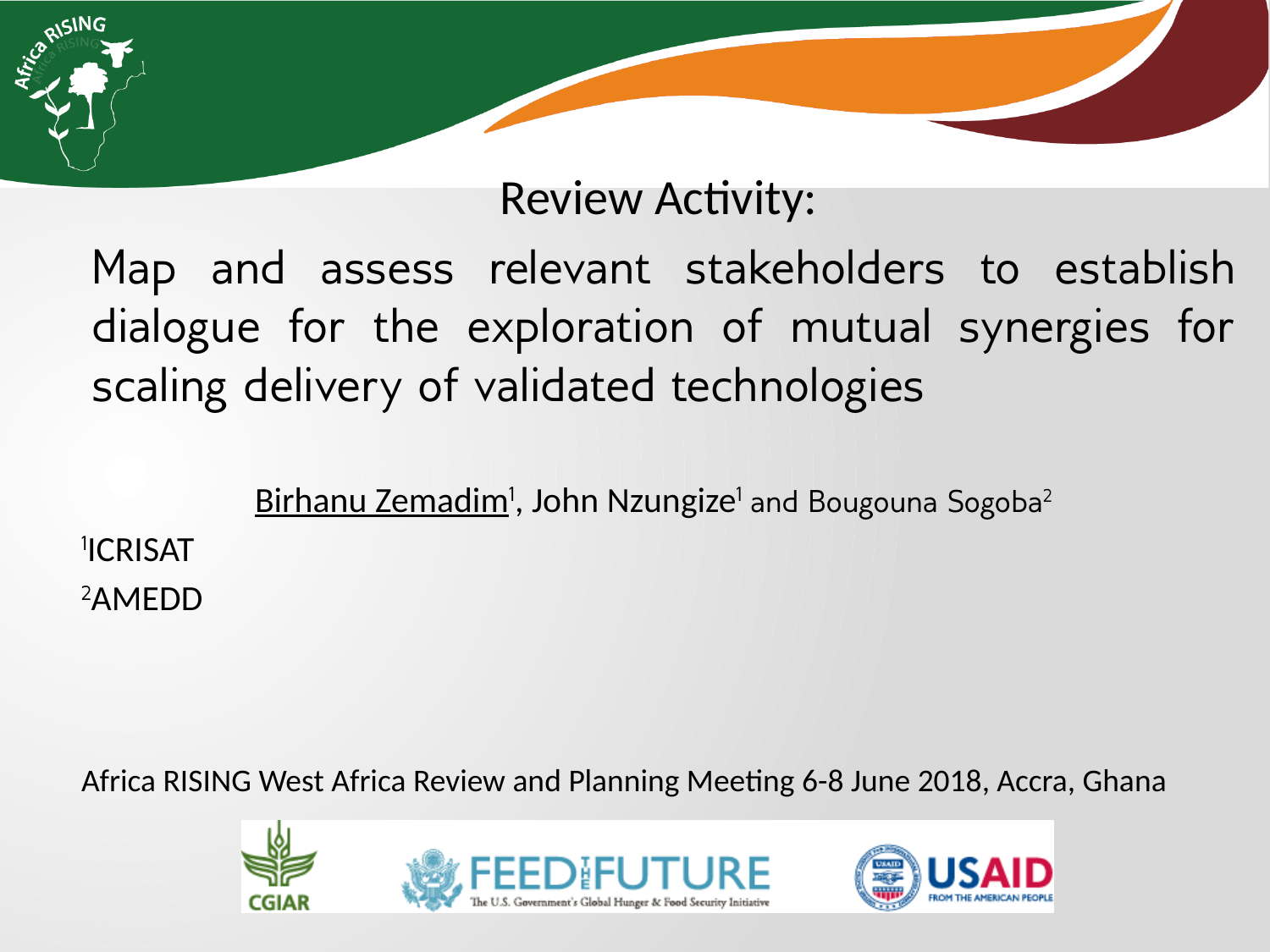

Review Activity:
Map and assess relevant stakeholders to establish dialogue for the exploration of mutual synergies for scaling delivery of validated technologies
Birhanu Zemadim1, John Nzungize1 and Bougouna Sogoba2
1ICRISAT
2AMEDD

Africa RISING West Africa Review and Planning Meeting 6-8 June 2018, Accra, Ghana